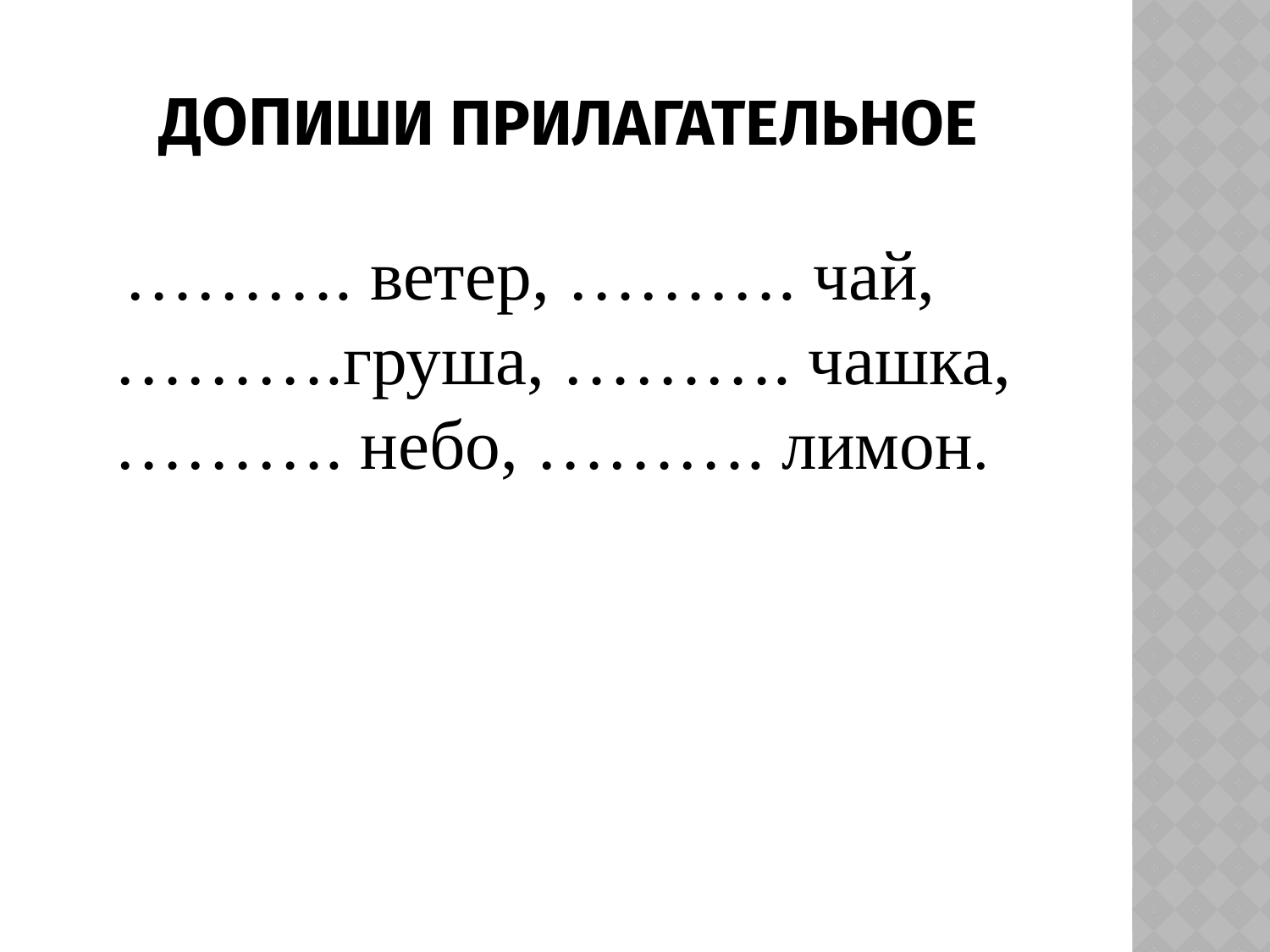

# Допиши прилагательное
   ………. ветер, ………. чай, ……….груша, ………. чашка, ………. небо, ………. лимон.